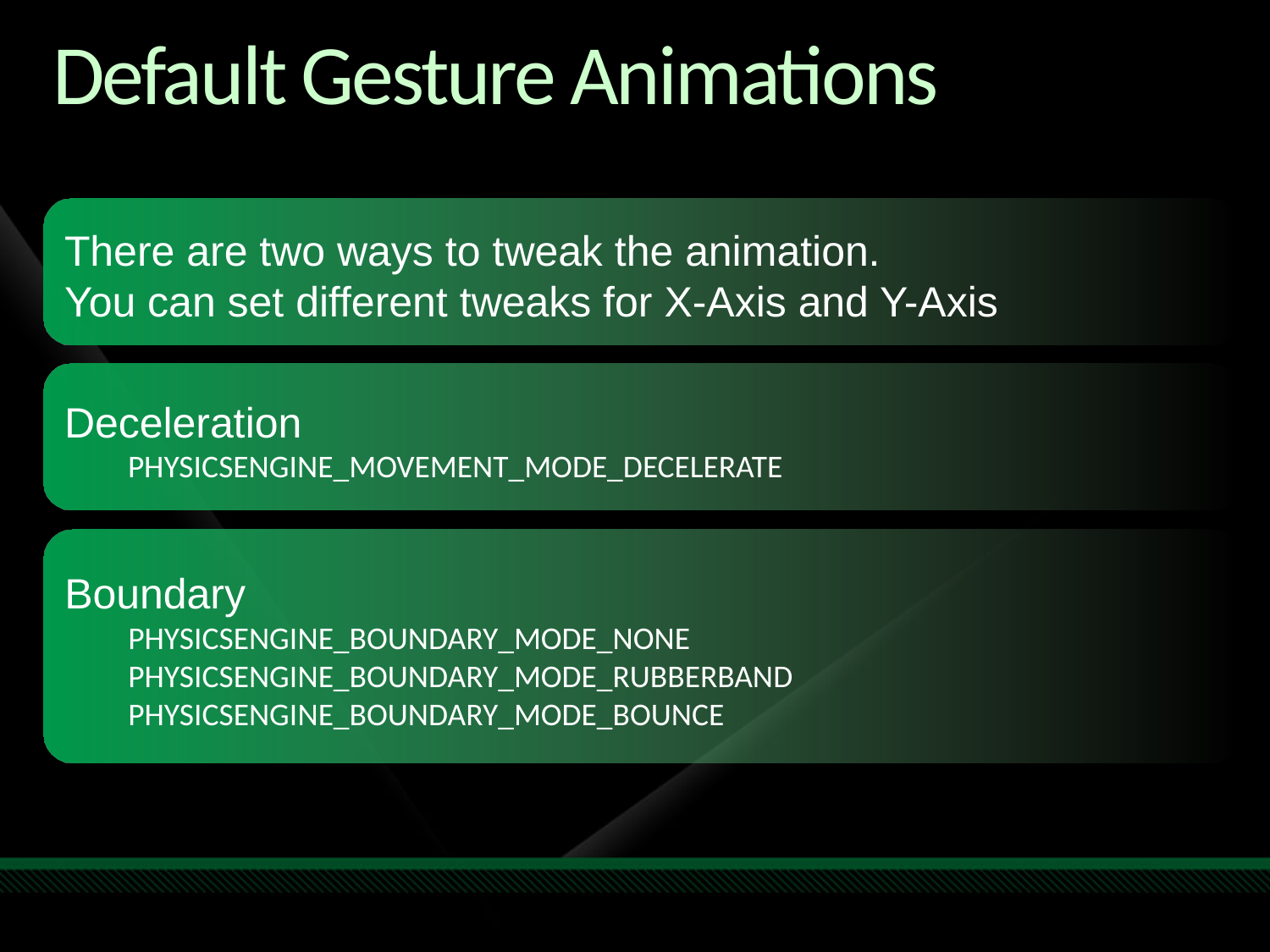

# Default Gesture Animations
There are two ways to tweak the animation.
You can set different tweaks for X-Axis and Y-Axis
Deceleration
PHYSICSENGINE_MOVEMENT_MODE_DECELERATE
Boundary
PHYSICSENGINE_BOUNDARY_MODE_NONE
PHYSICSENGINE_BOUNDARY_MODE_RUBBERBAND
PHYSICSENGINE_BOUNDARY_MODE_BOUNCE